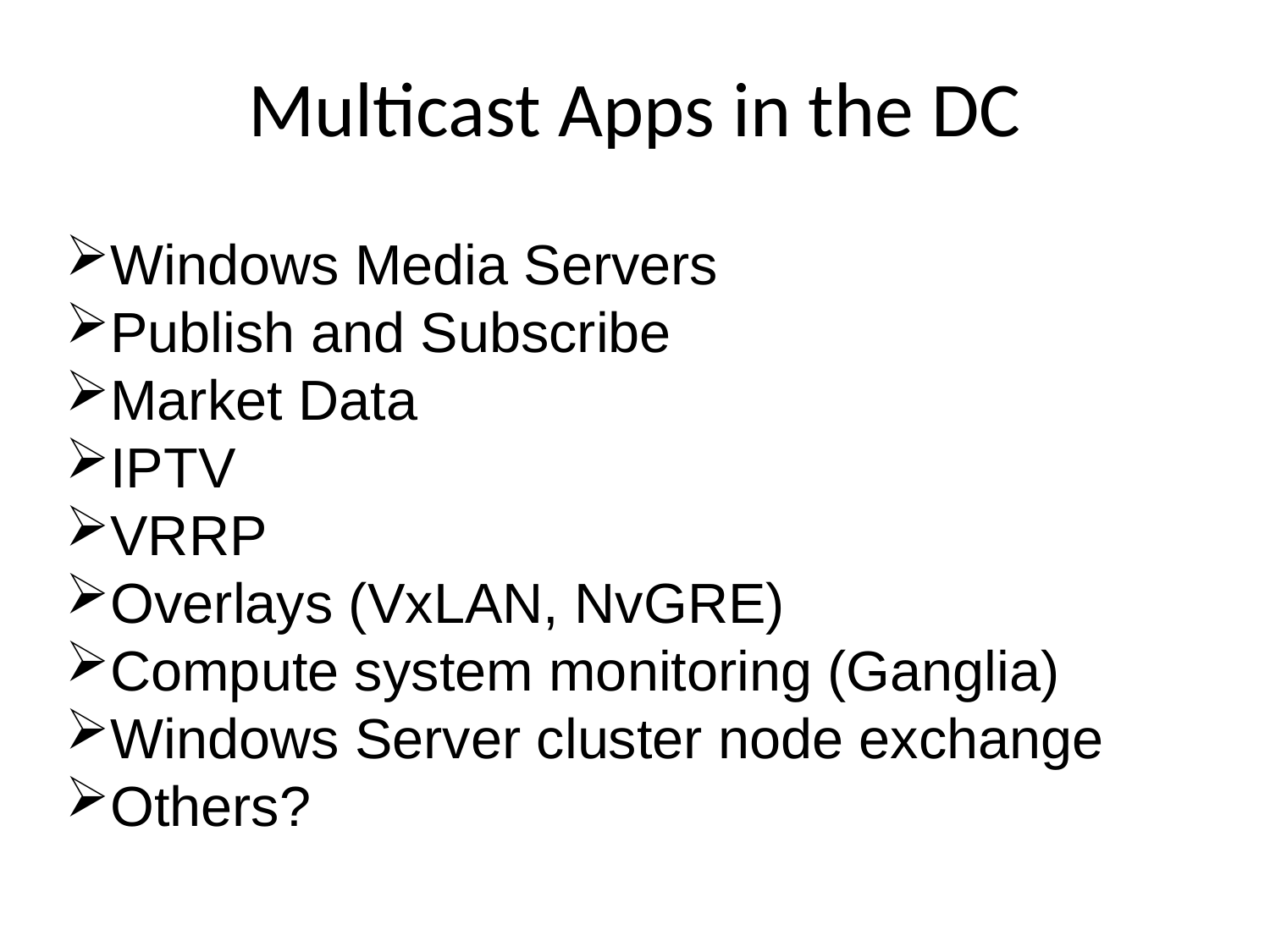

Multicast Apps in the DC
Windows Media Servers
Publish and Subscribe
Market Data
IPTV
VRRP
Overlays (VxLAN, NvGRE)
Compute system monitoring (Ganglia)
Windows Server cluster node exchange
Others?